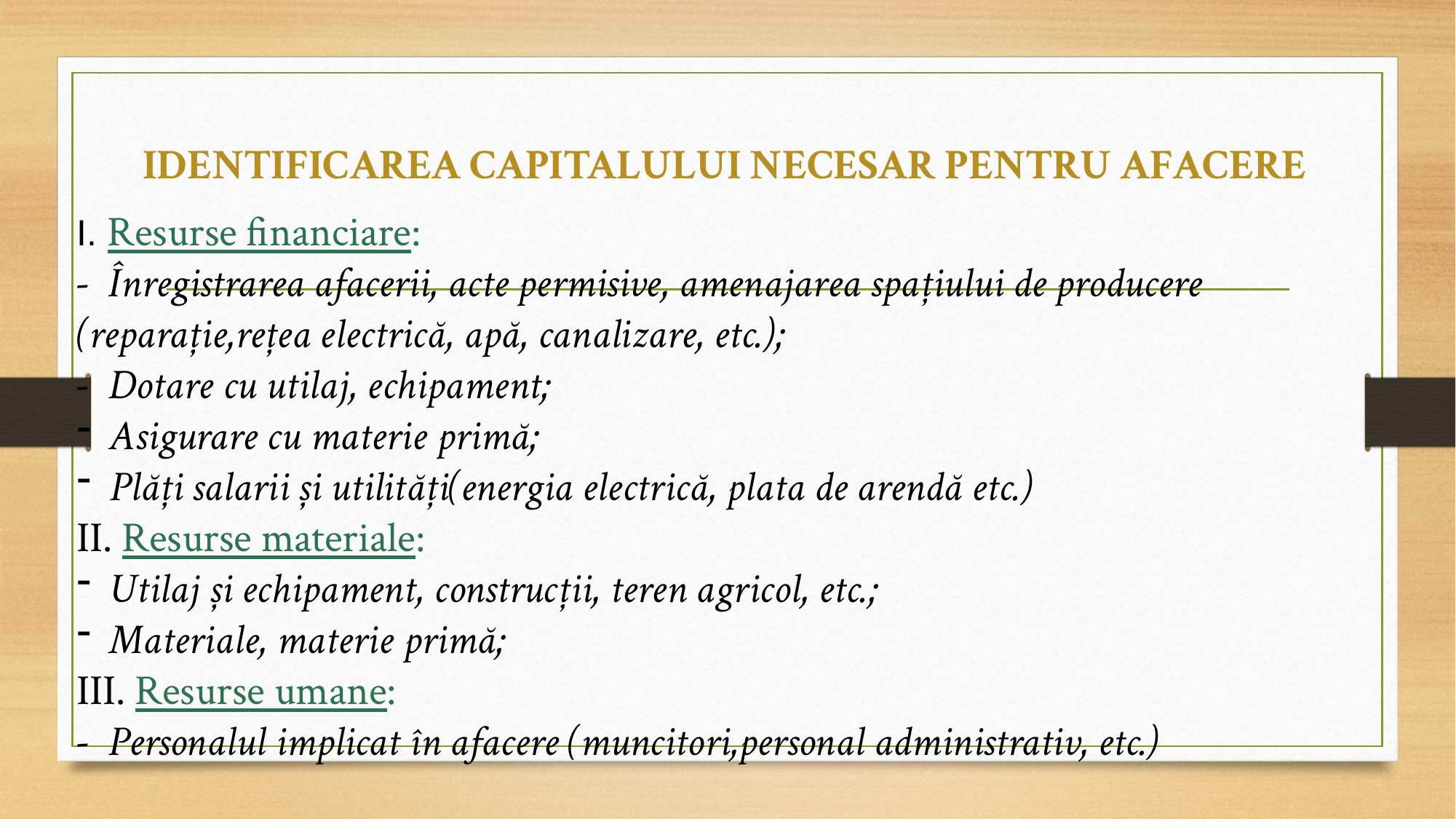

# IDENTIFICAREA CAPITALULUI NECESAR PENTRU AFACERE
I. Resurse financiare:
-  Înregistrarea afacerii, acte permisive, amenajarea spațiului de producere (reparație,rețea electrică, apă, canalizare, etc.);
-  Dotare cu utilaj, echipament;
  Asigurare cu materie primă;
  Plăți salarii și utilități(energia electrică, plata de arendă etc.)
II. Resurse materiale:
  Utilaj și echipament, construcții, teren agricol, etc.;
  Materiale, materie primă;
III. Resurse umane:
-  Personalul implicat în afacere (muncitori,personal administrativ, etc.)